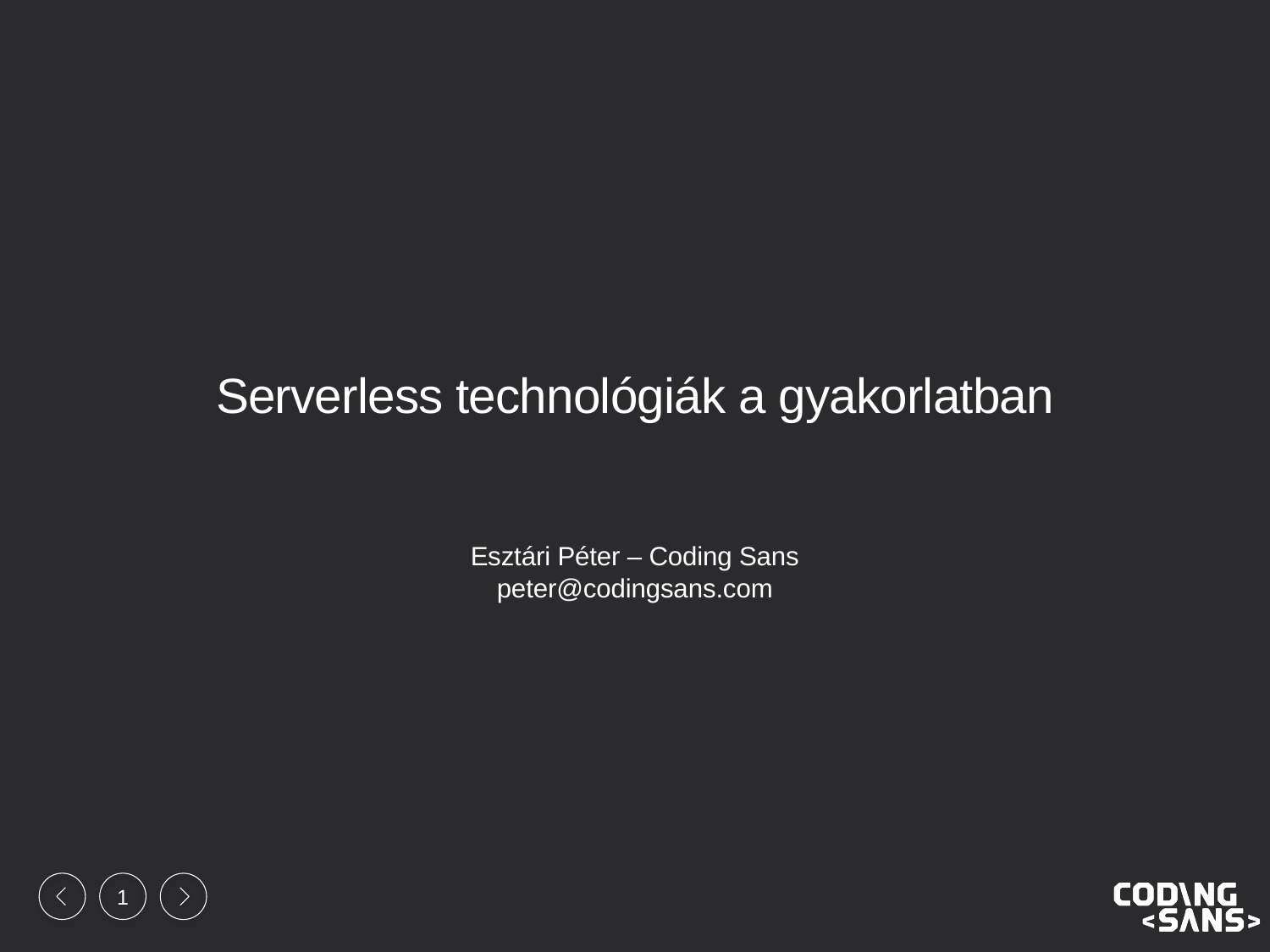

# Serverless technológiák a gyakorlatban
Esztári Péter – Coding Sans
peter@codingsans.com